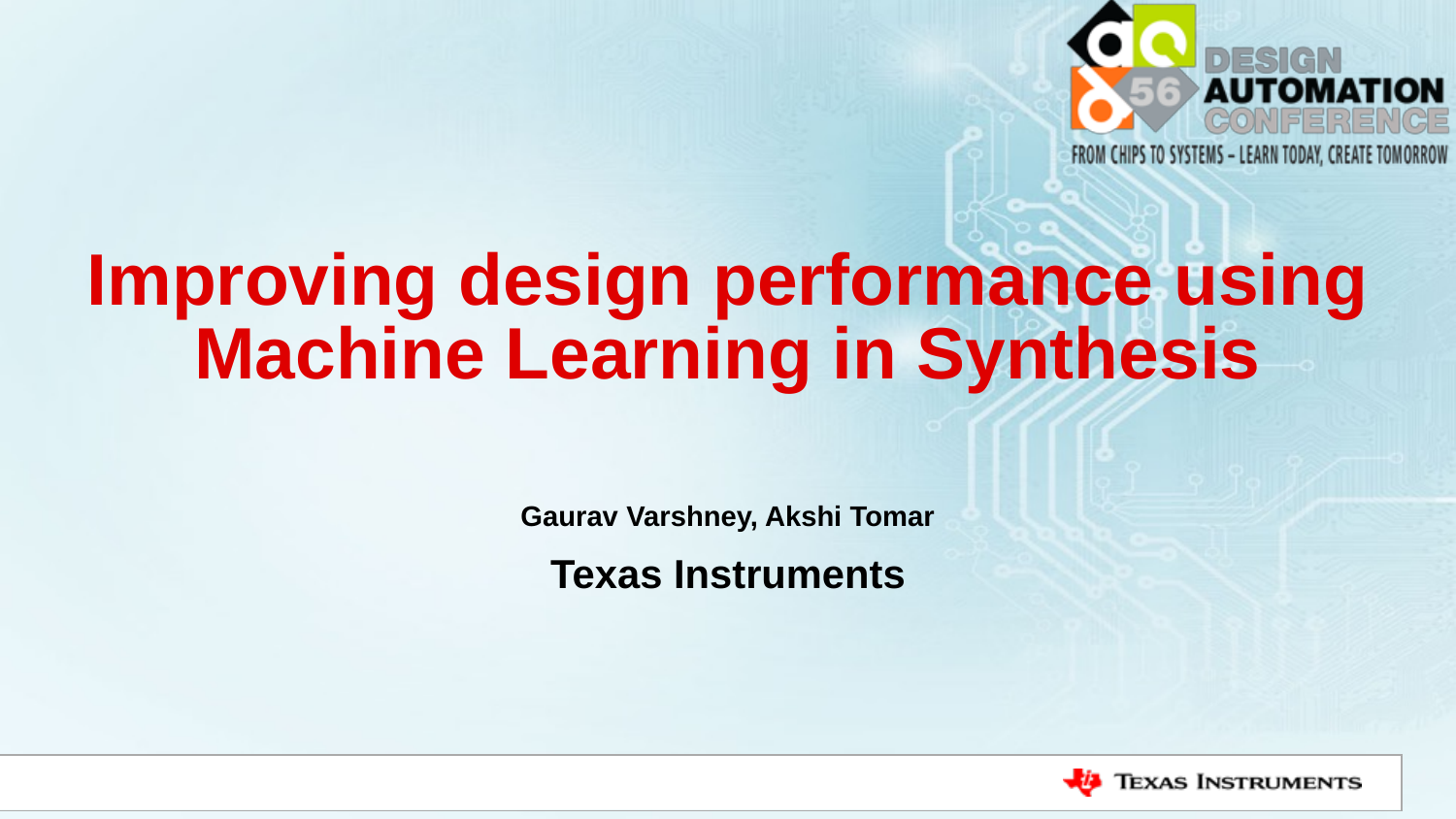

# Improving design performance using Machine Learning in Synthesis
Gaurav Varshney, Akshi Tomar
Texas Instruments